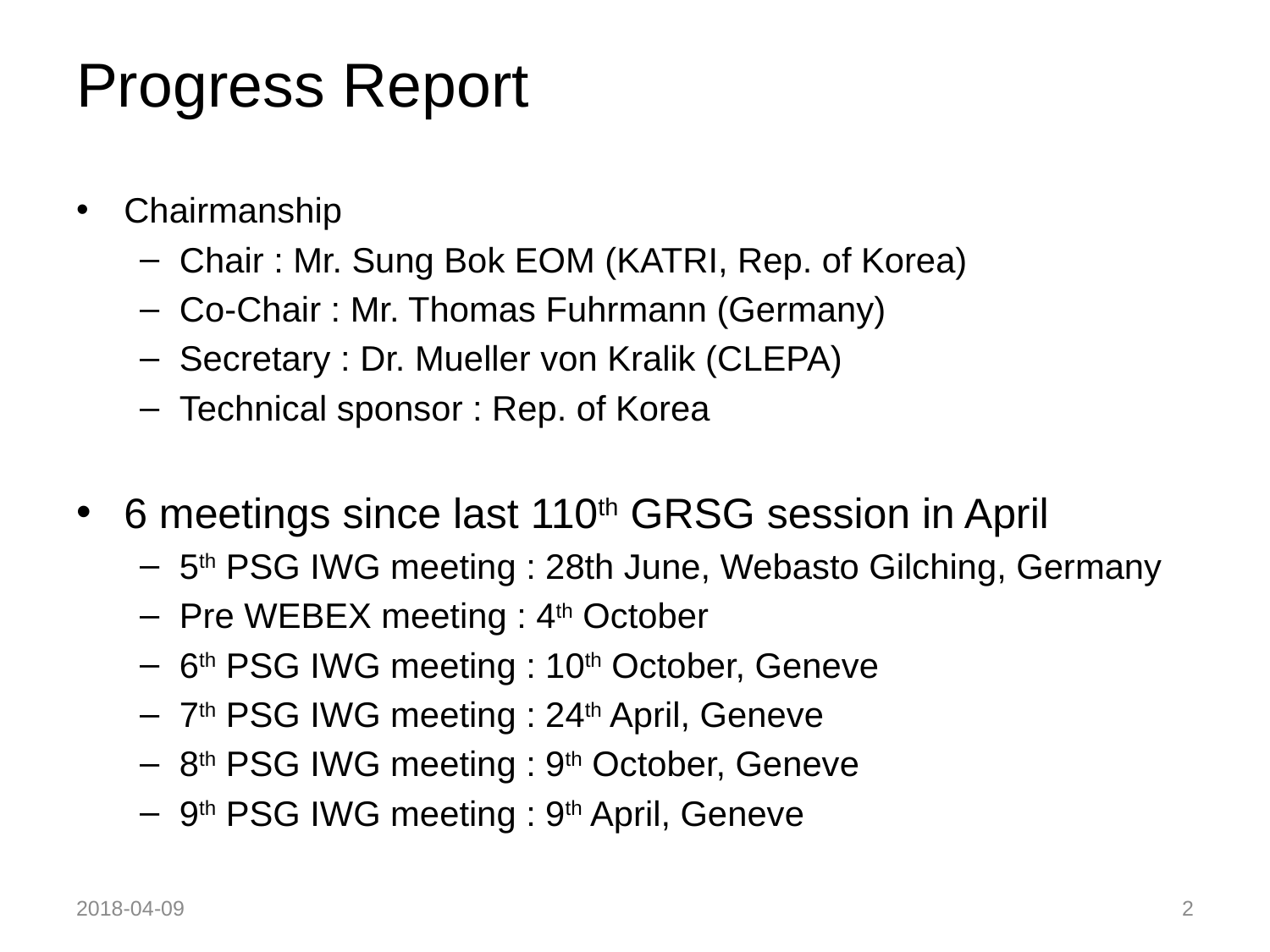

# Progress Report
Chairmanship
Chair : Mr. Sung Bok EOM (KATRI, Rep. of Korea)
Co-Chair : Mr. Thomas Fuhrmann (Germany)
Secretary : Dr. Mueller von Kralik (CLEPA)
Technical sponsor : Rep. of Korea

6 meetings since last 110th GRSG session in April
5th PSG IWG meeting : 28th June, Webasto Gilching, Germany
Pre WEBEX meeting : 4th October
6th PSG IWG meeting : 10th October, Geneve
7th PSG IWG meeting : 24th April, Geneve
8th PSG IWG meeting : 9th October, Geneve
9th PSG IWG meeting : 9th April, Geneve
2018-04-09
2